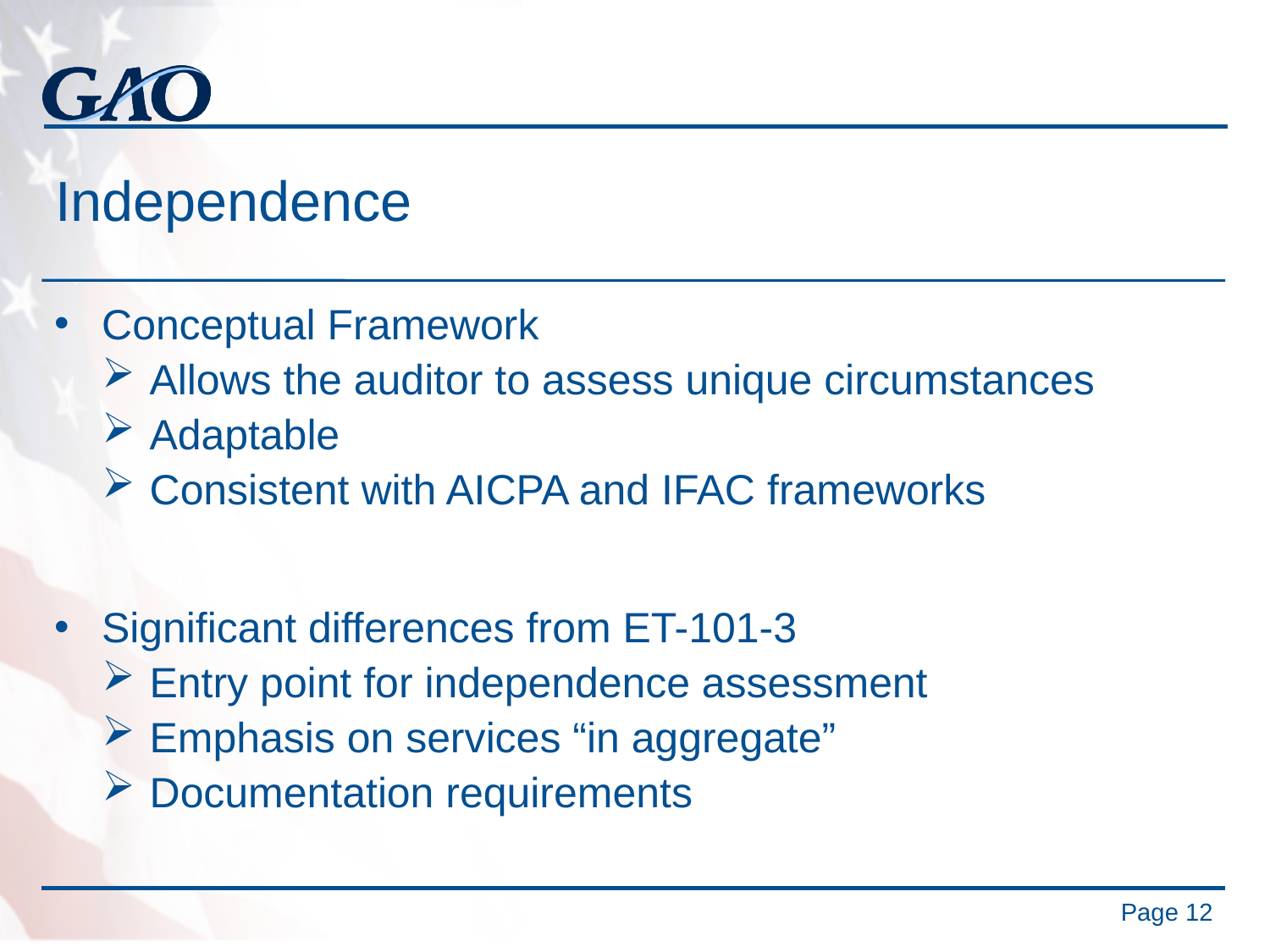

# Independence
Conceptual Framework
Allows the auditor to assess unique circumstances
Adaptable
Consistent with AICPA and IFAC frameworks

Significant differences from ET-101-3
Entry point for independence assessment
Emphasis on services “in aggregate”
Documentation requirements

12